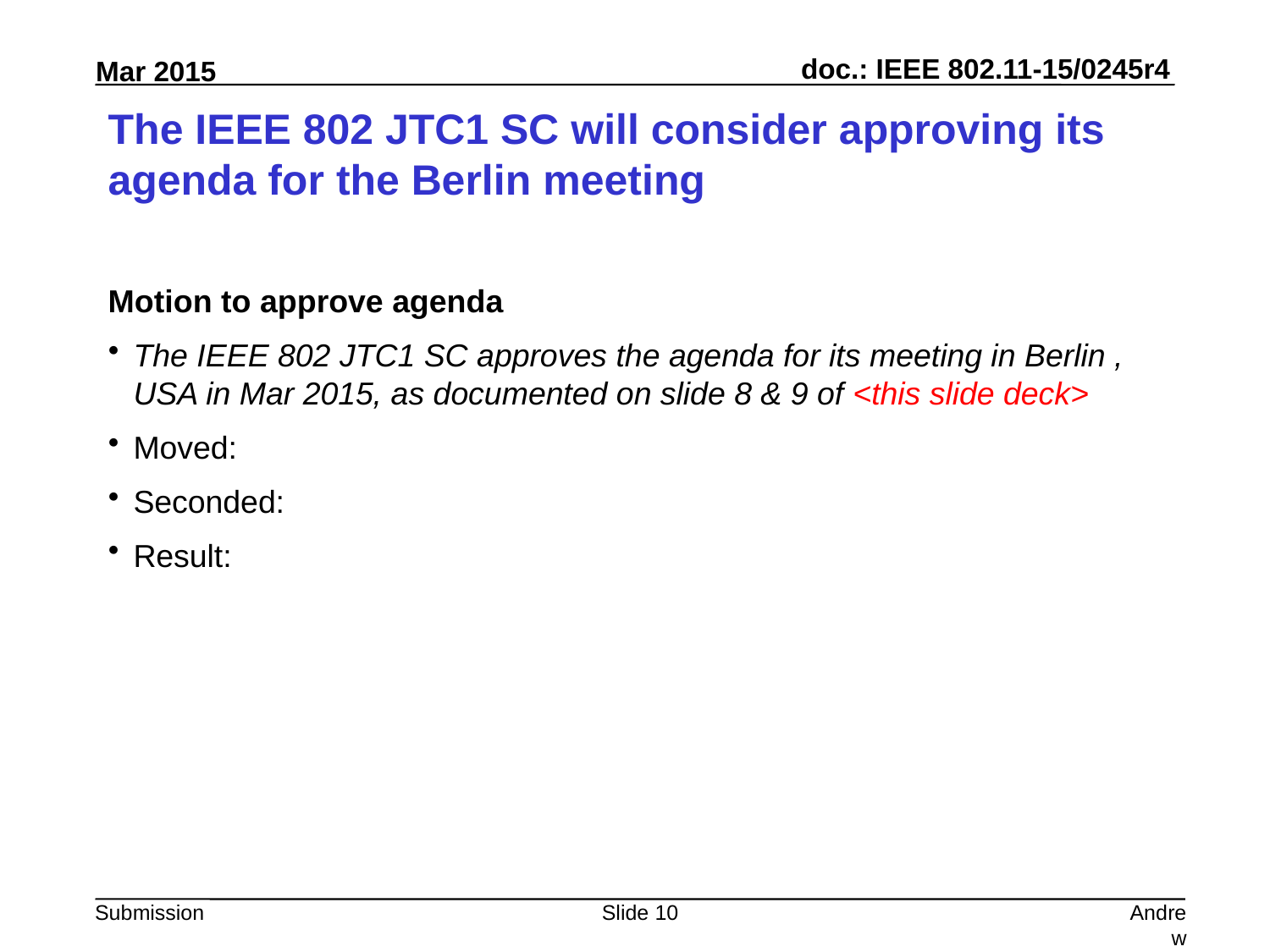

# The IEEE 802 JTC1 SC will consider approving its agenda for the Berlin meeting
Motion to approve agenda
The IEEE 802 JTC1 SC approves the agenda for its meeting in Berlin , USA in Mar 2015, as documented on slide 8 & 9 of <this slide deck>
Moved:
Seconded:
Result:
Slide 10
Andrew Myles, Cisco